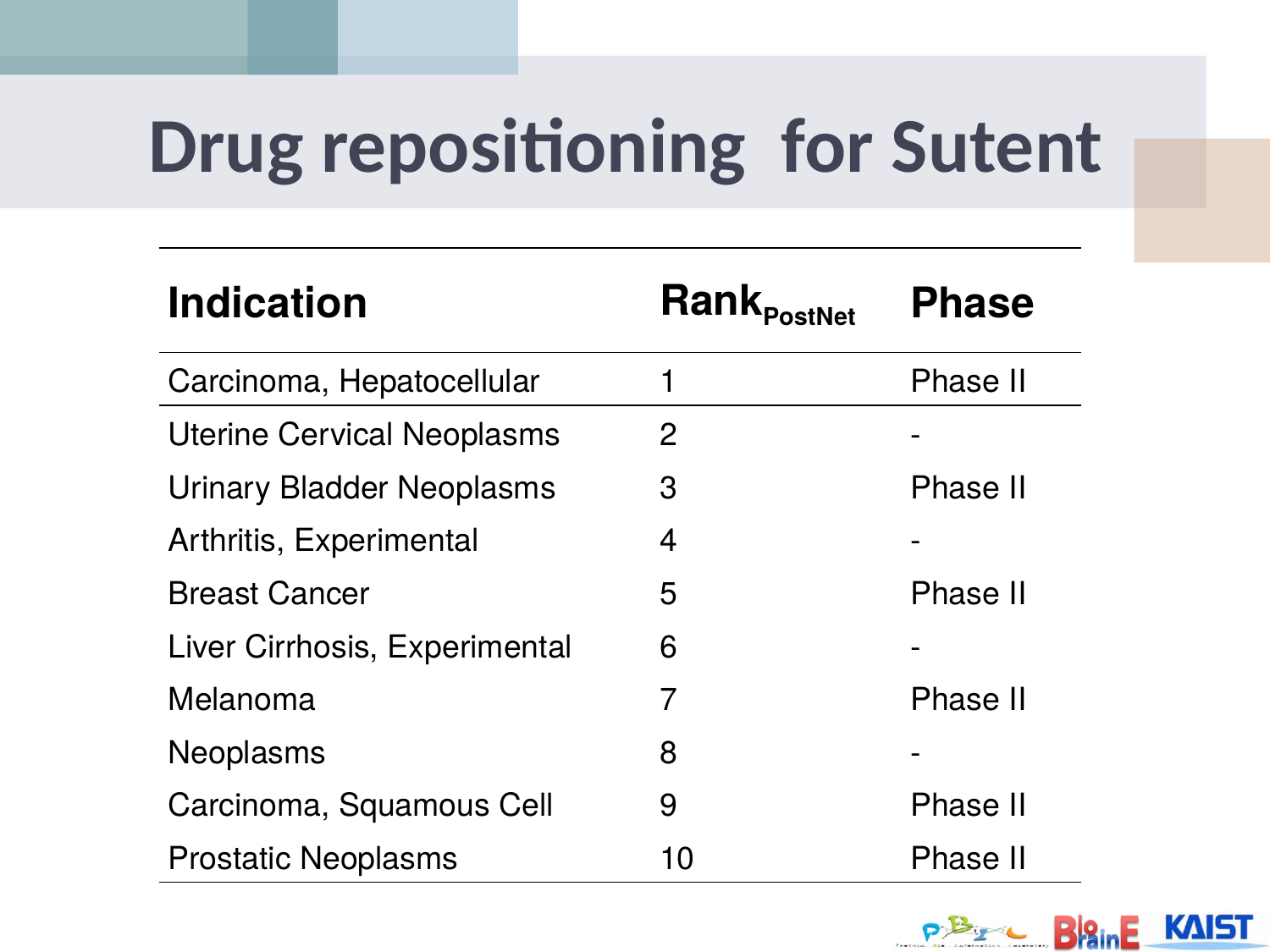

# Drug repositioning  for Sutent
| Indication | RankPostNet | Phase |
| --- | --- | --- |
| Carcinoma, Hepatocellular | 1 | Phase II |
| Uterine Cervical Neoplasms | 2 | - |
| Urinary Bladder Neoplasms | 3 | Phase II |
| Arthritis, Experimental | 4 | - |
| Breast Cancer | 5 | Phase II |
| Liver Cirrhosis, Experimental | 6 | - |
| Melanoma | 7 | Phase II |
| Neoplasms | 8 | - |
| Carcinoma, Squamous Cell | 9 | Phase II |
| Prostatic Neoplasms | 10 | Phase II |